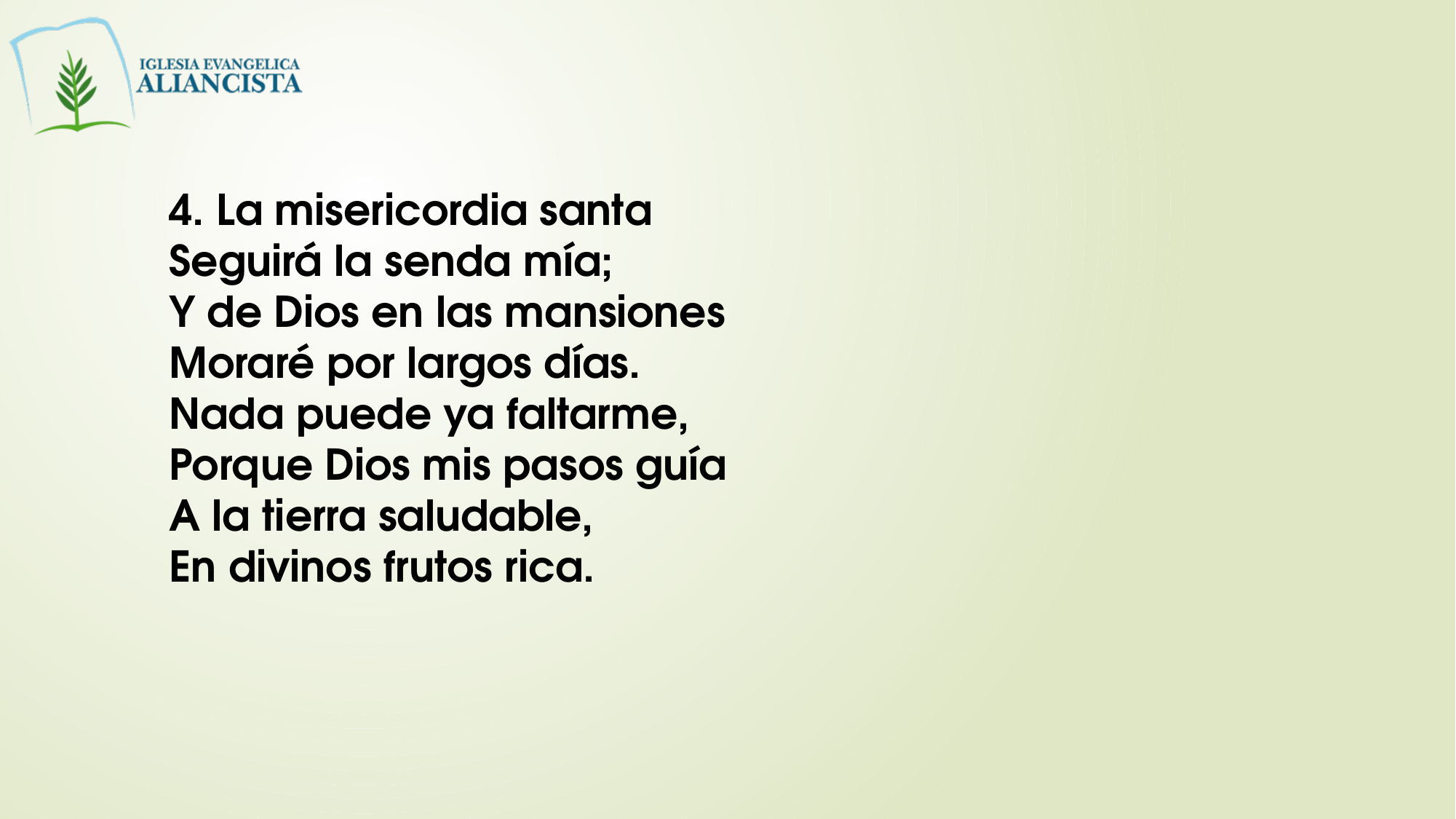

4. La misericordia santa
Seguirá la senda mía;
Y de Dios en las mansiones
Moraré por largos días.
Nada puede ya faltarme,
Porque Dios mis pasos guía
A la tierra saludable,
En divinos frutos rica.